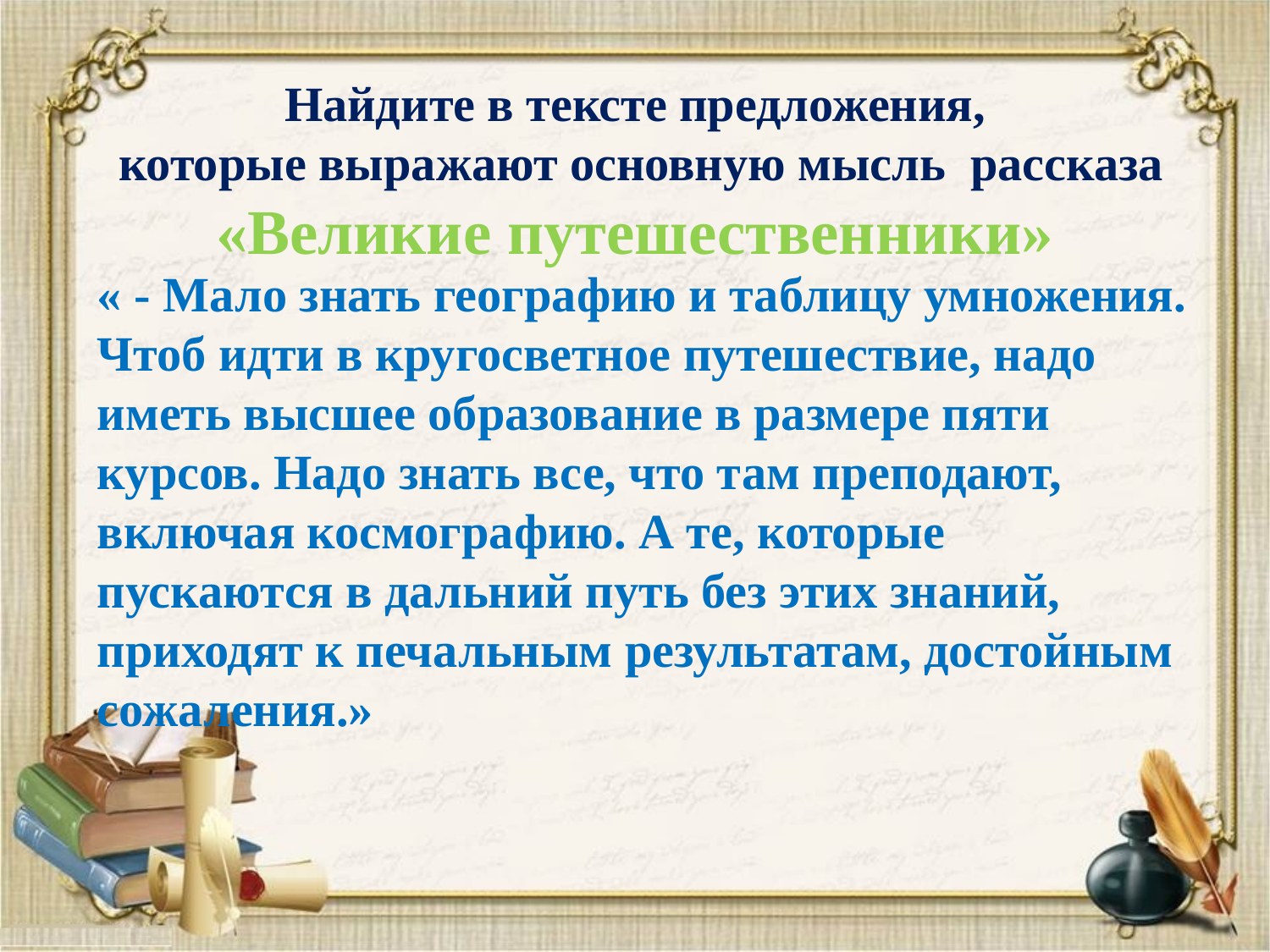

Найдите в тексте предложения,
 которые выражают основную мысль  рассказа
«Великие путешественники»

« - Мало знать географию и таблицу умножения. Чтоб идти в кругосветное путешествие, надо иметь высшее образование в размере пяти курсов. Надо знать все, что там преподают, включая космографию. А те, которые пускаются в дальний путь без этих знаний, приходят к печальным результатам, достойным сожаления.»